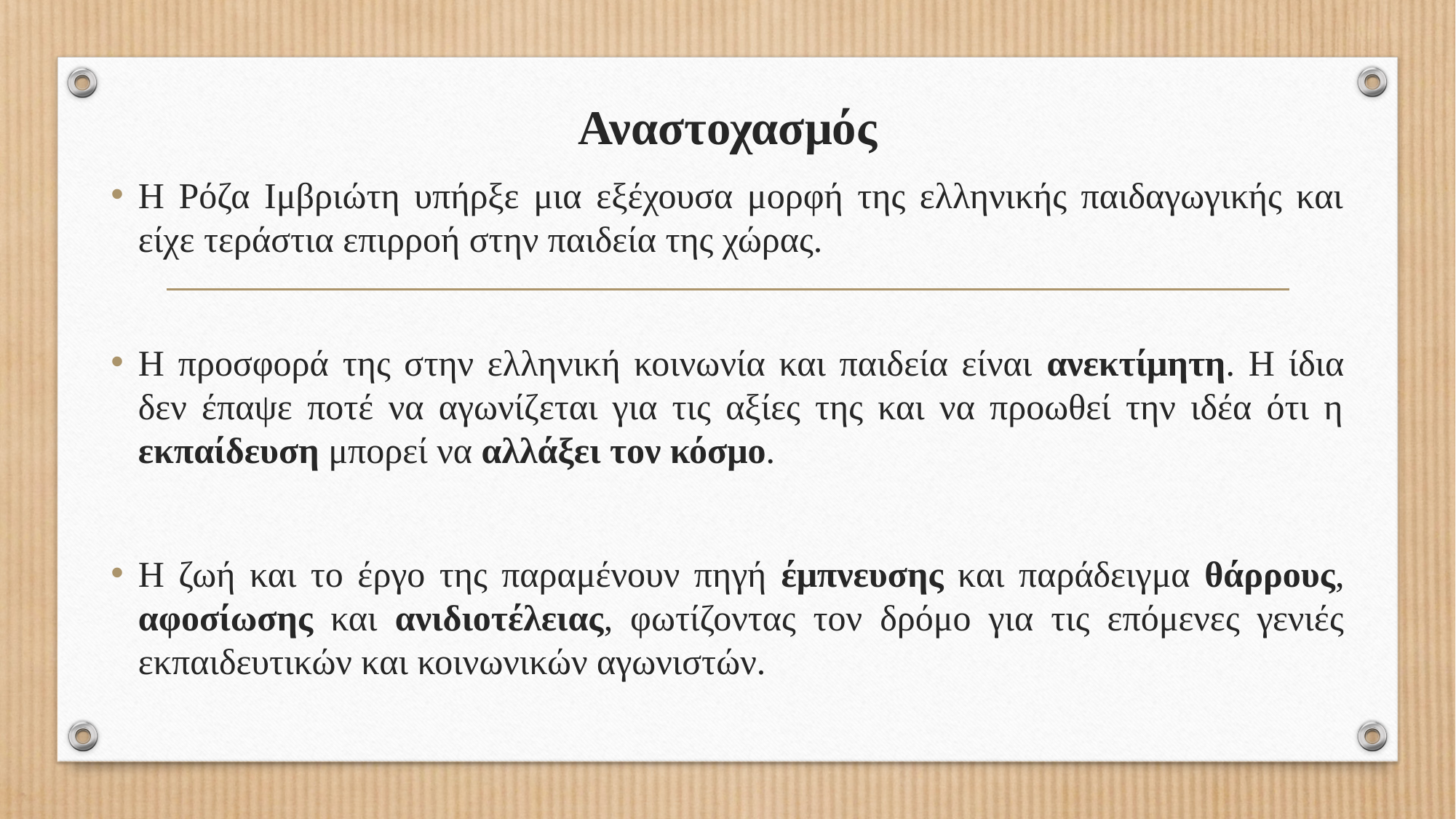

Αναστοχασμός
Η Ρόζα Ιμβριώτη υπήρξε μια εξέχουσα μορφή της ελληνικής παιδαγωγικής και είχε τεράστια επιρροή στην παιδεία της χώρας.

Η προσφορά της στην ελληνική κοινωνία και παιδεία είναι ανεκτίμητη. Η ίδια δεν έπαψε ποτέ να αγωνίζεται για τις αξίες της και να προωθεί την ιδέα ότι η εκπαίδευση μπορεί να αλλάξει τον κόσμο.

Η ζωή και το έργο της παραμένουν πηγή έμπνευσης και παράδειγμα θάρρους, αφοσίωσης και ανιδιοτέλειας, φωτίζοντας τον δρόμο για τις επόμενες γενιές εκπαιδευτικών και κοινωνικών αγωνιστών.